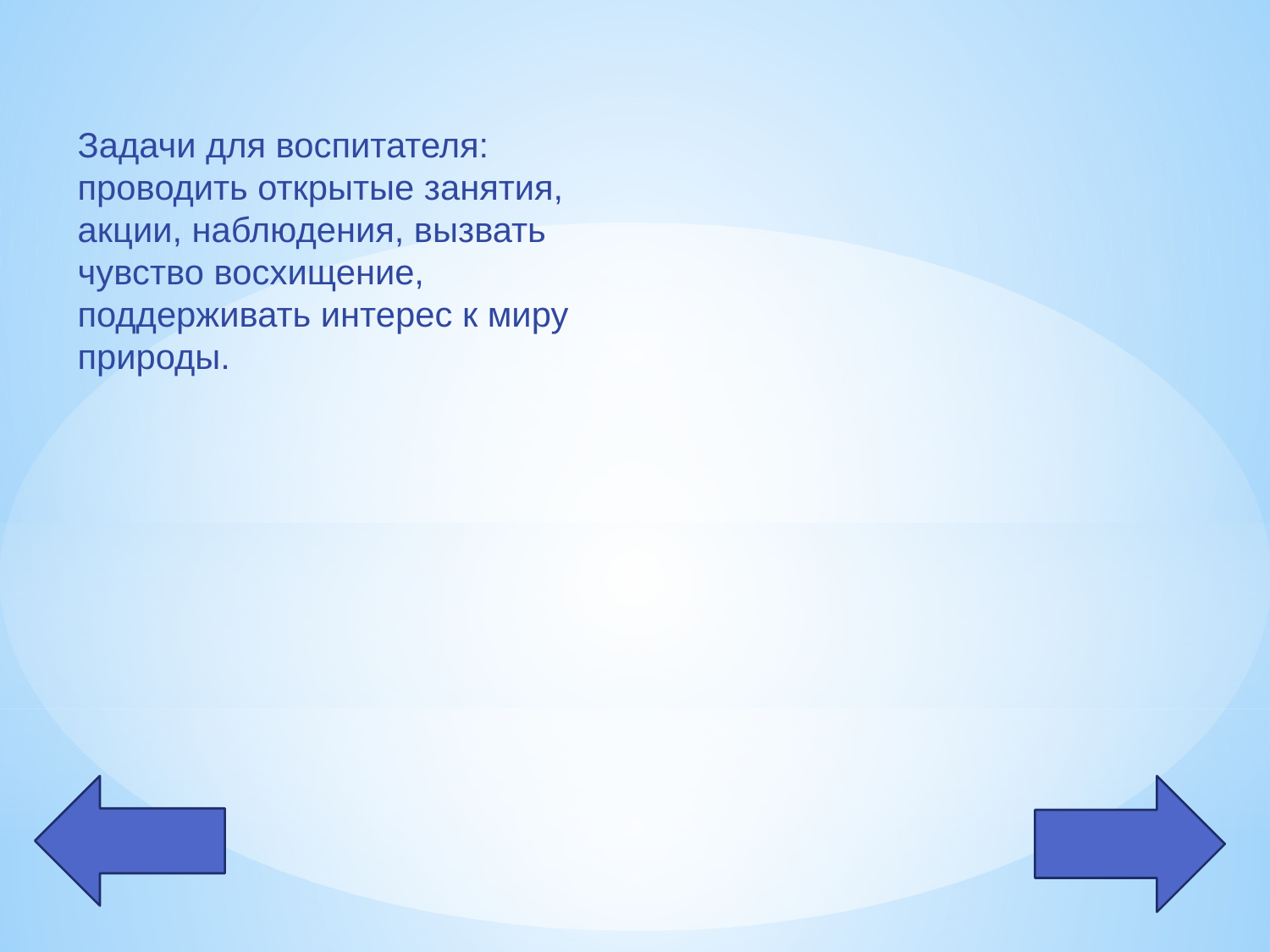

Задачи для воспитателя: проводить открытые занятия, акции, наблюдения, вызвать чувство восхищение, поддерживать интерес к миру природы.
#